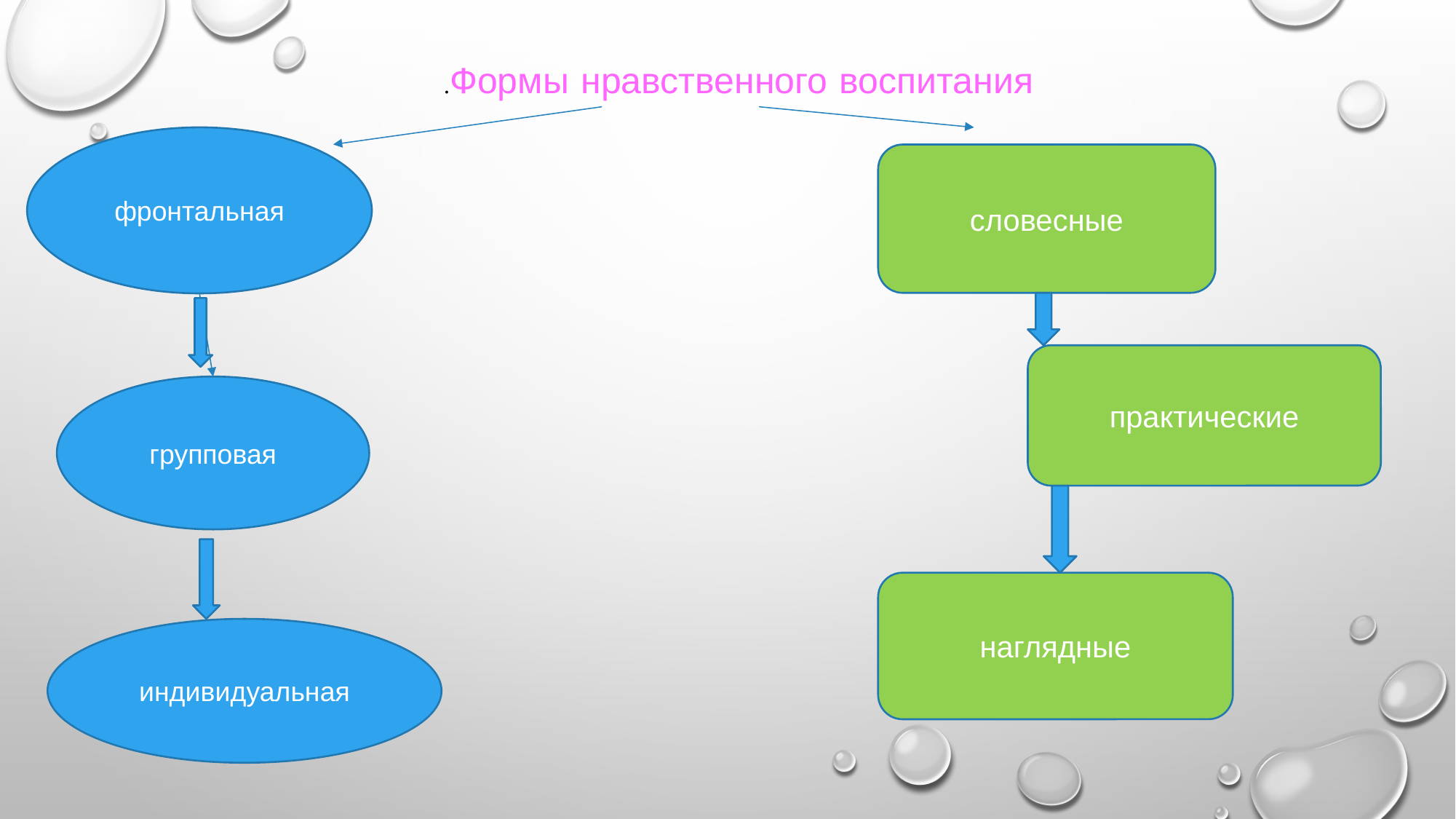

.Формы нравственного воспитания
фронтальная
словесные

практические
групповая

наглядные
индивидуальная